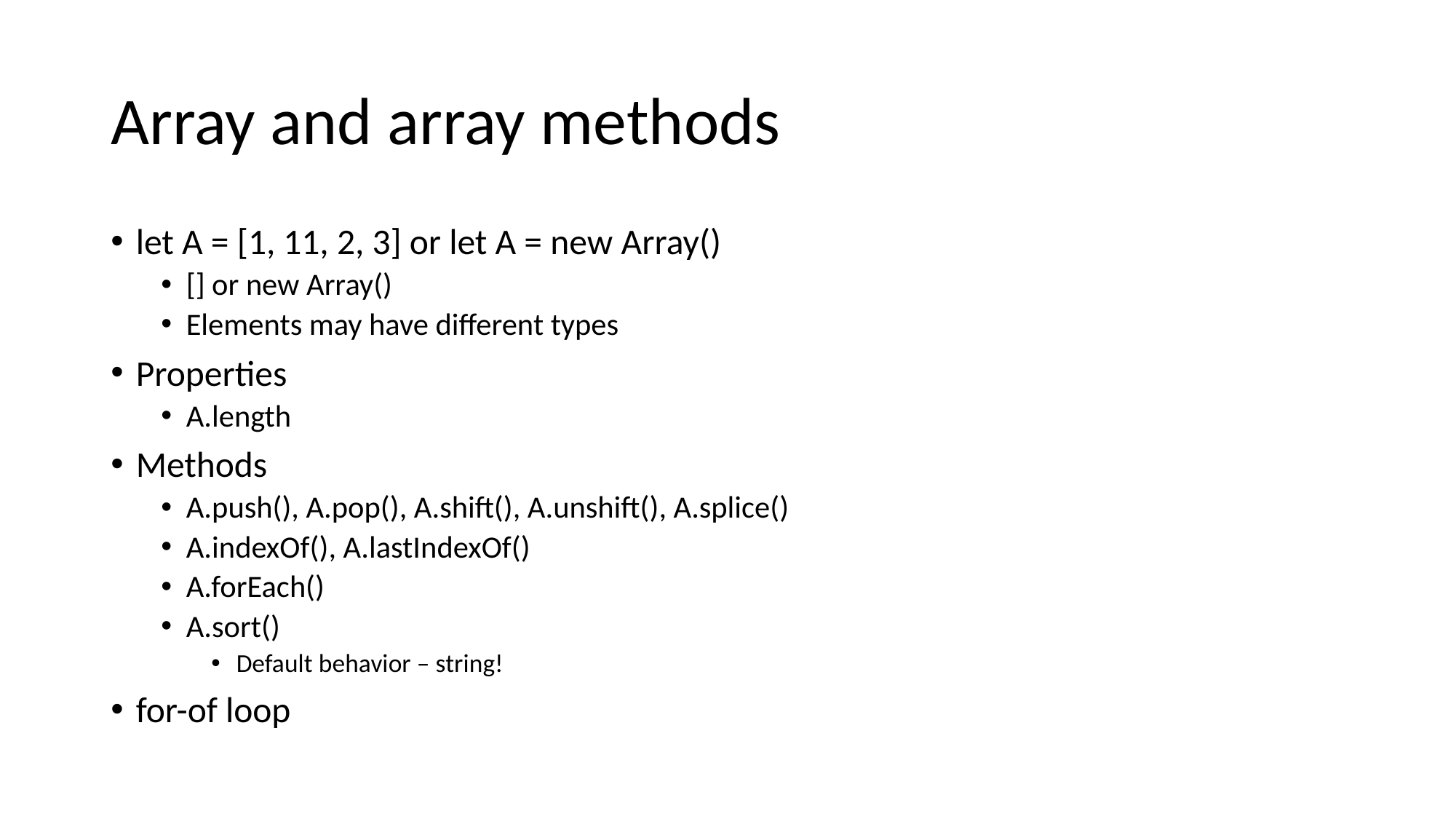

# Array and array methods
let A = [1, 11, 2, 3] or let A = new Array()
[] or new Array()
Elements may have different types
Properties
A.length
Methods
A.push(), A.pop(), A.shift(), A.unshift(), A.splice()
A.indexOf(), A.lastIndexOf()
A.forEach()
A.sort()
Default behavior – string!
for-of loop